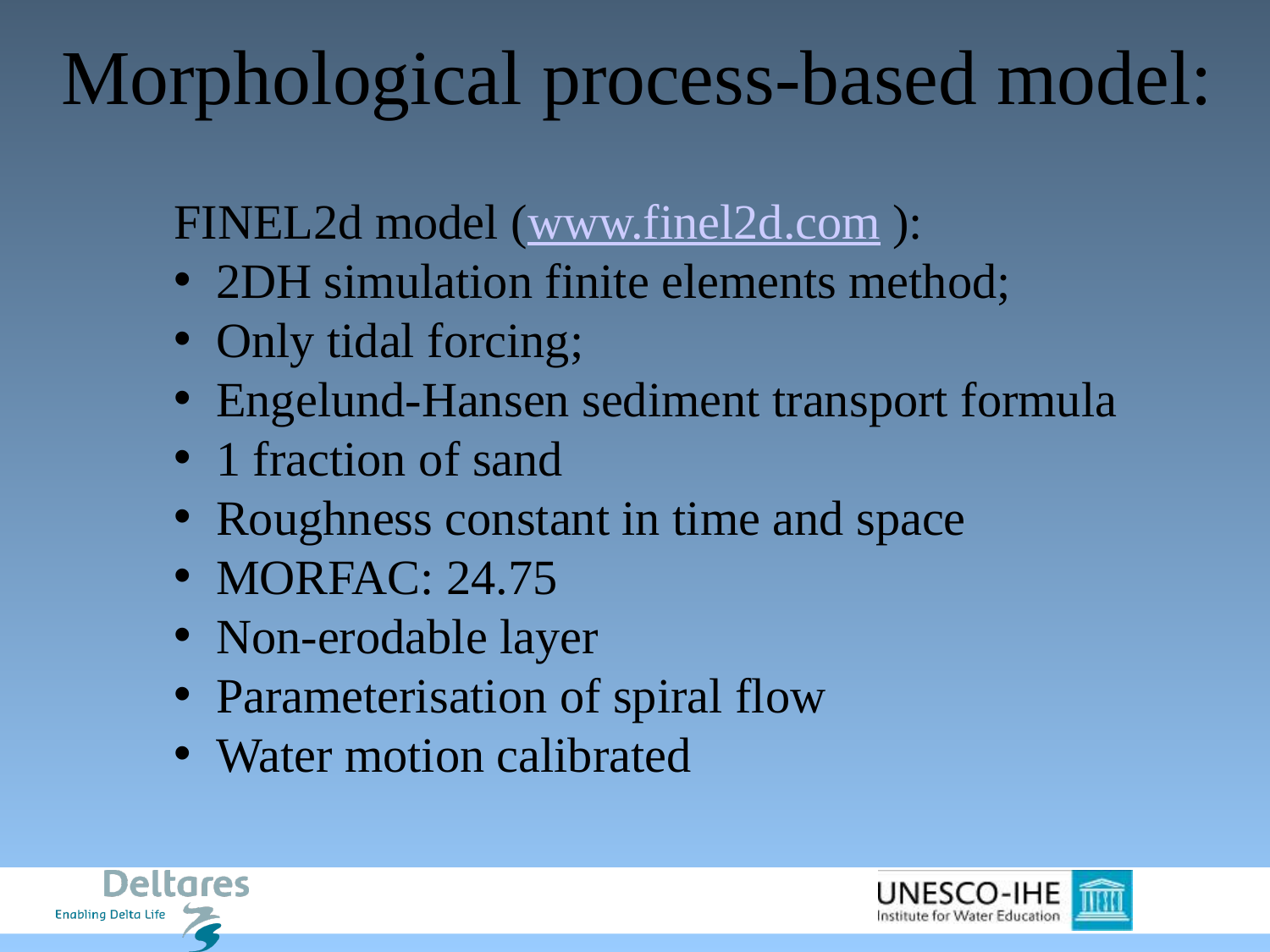

# Morphological process-based model:
FINEL2d model (www.finel2d.com ):
 2DH simulation finite elements method;
 Only tidal forcing;
 Engelund-Hansen sediment transport formula
 1 fraction of sand
 Roughness constant in time and space
 MORFAC: 24.75
 Non-erodable layer
 Parameterisation of spiral flow
 Water motion calibrated